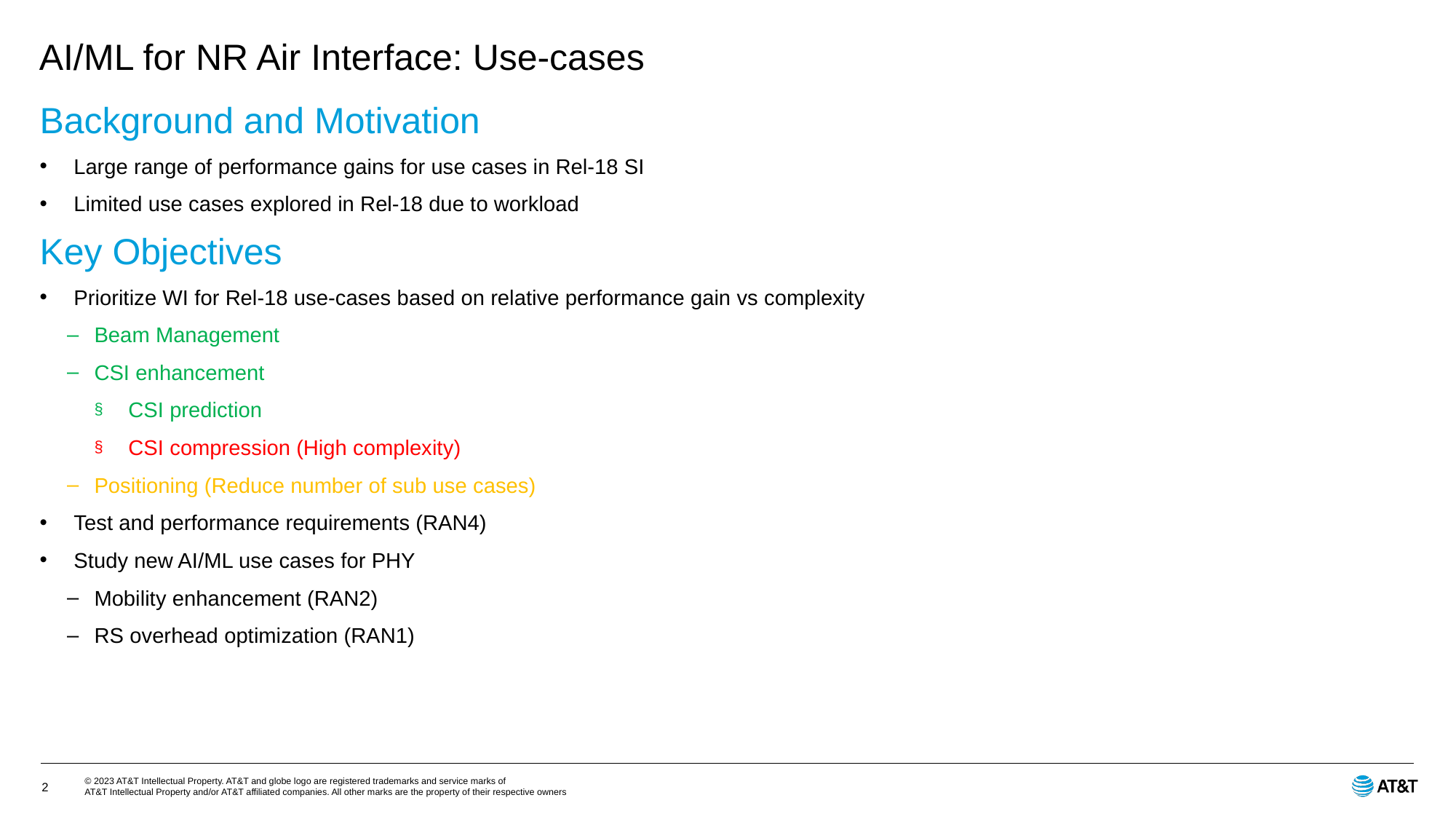

# AI/ML for NR Air Interface: Use-cases
Background and Motivation
Large range of performance gains for use cases in Rel-18 SI
Limited use cases explored in Rel-18 due to workload
Key Objectives
Prioritize WI for Rel-18 use-cases based on relative performance gain vs complexity
Beam Management
CSI enhancement
CSI prediction
CSI compression (High complexity)
Positioning (Reduce number of sub use cases)
Test and performance requirements (RAN4)
Study new AI/ML use cases for PHY
Mobility enhancement (RAN2)
RS overhead optimization (RAN1)

2
© 2023 AT&T Intellectual Property. AT&T and globe logo are registered trademarks and service marks of
AT&T Intellectual Property and/or AT&T affiliated companies. All other marks are the property of their respective owners